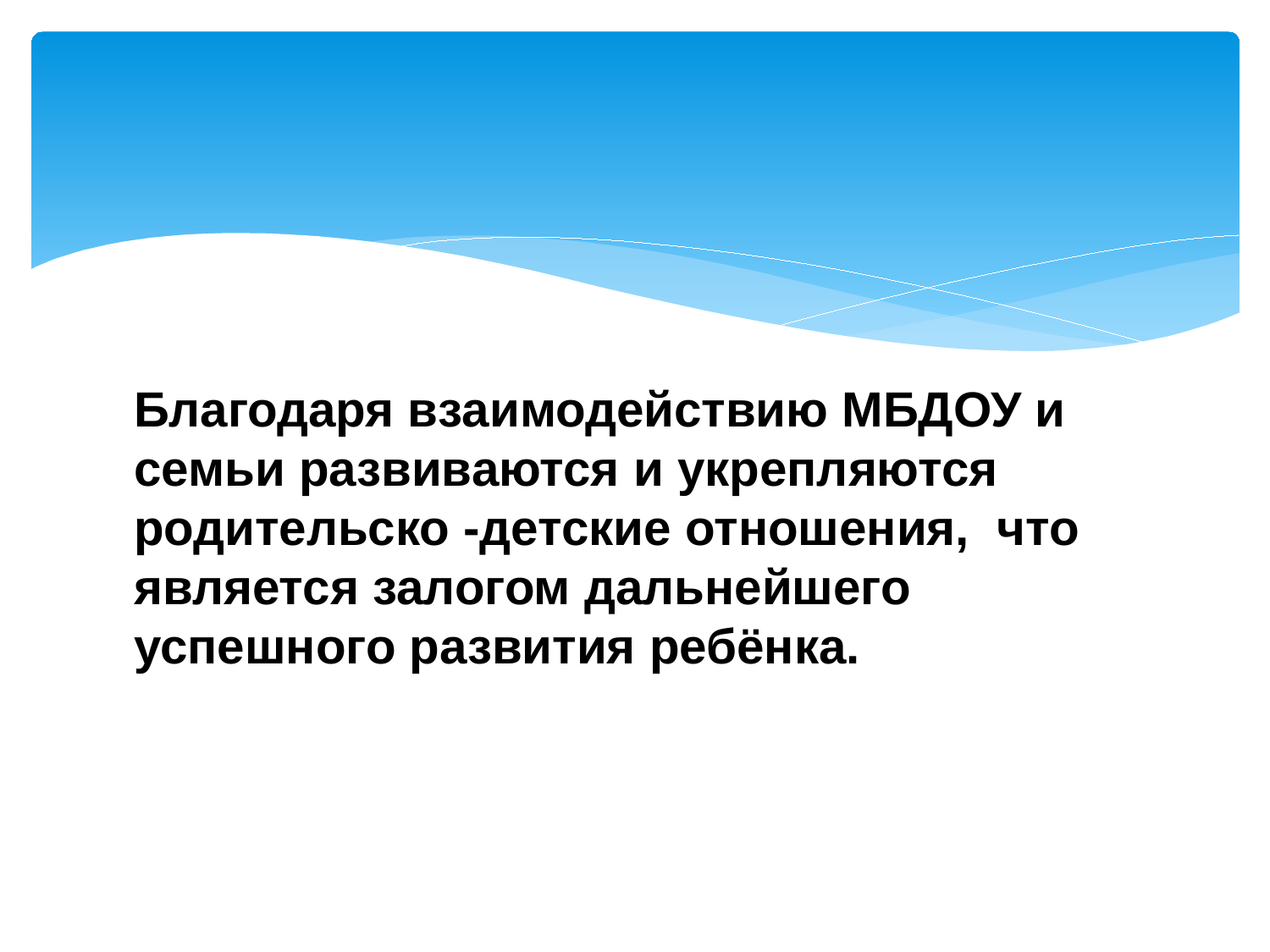

Благодаря взаимодействию МБДОУ и семьи развиваются и укрепляются родительско -детские отношения,  что является залогом дальнейшего успешного развития ребёнка.